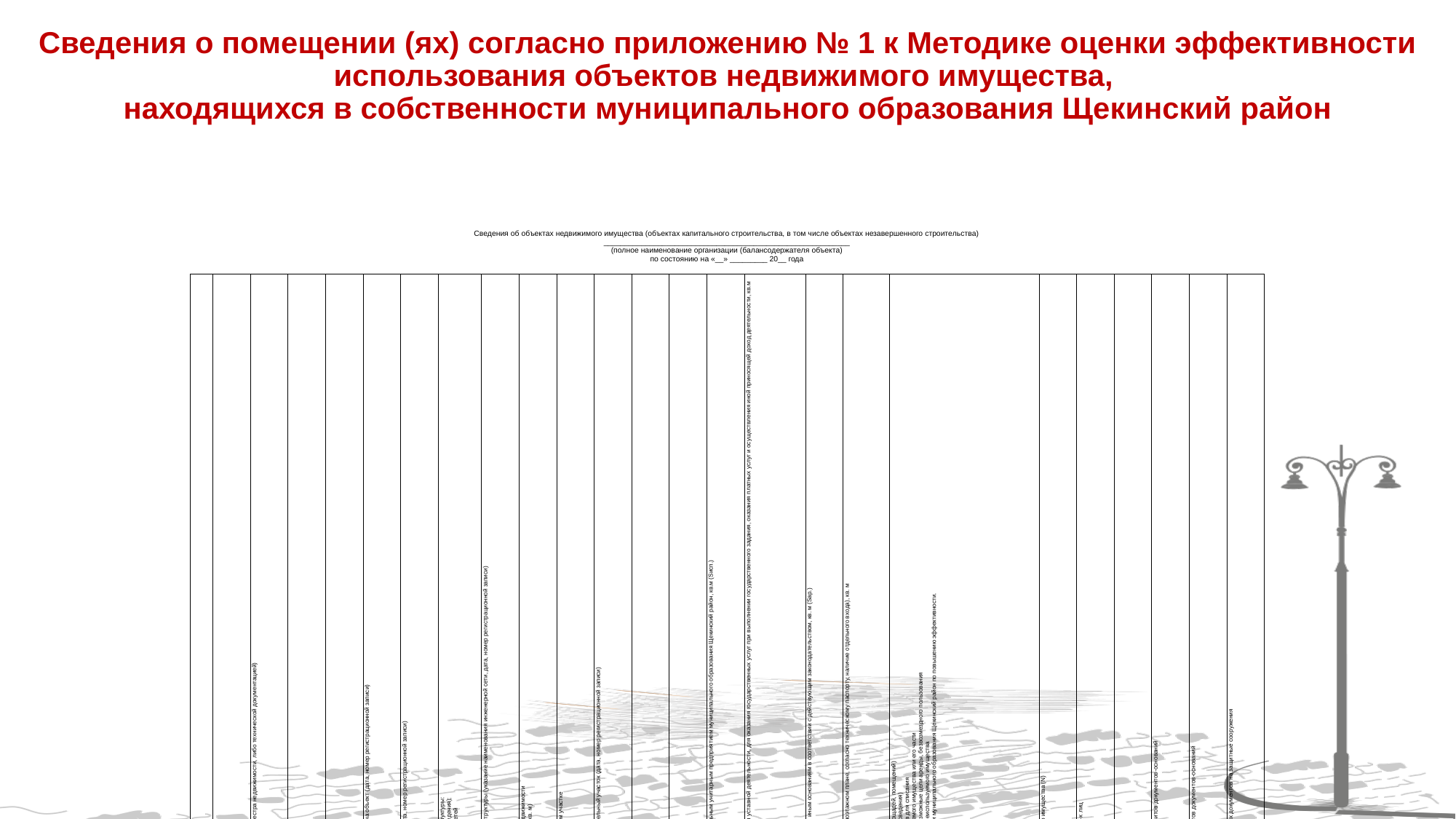

# Сведения о помещении (ях) согласно приложению № 1 к Методике оценки эффективности использования объектов недвижимого имущества, находящихся в собственности муниципального образования Щекинский район
| Сведения об объектах недвижимого имущества (объектах капитального строительства, в том числе объектах незавершенного строительства) \_\_\_\_\_\_\_\_\_\_\_\_\_\_\_\_\_\_\_\_\_\_\_\_\_\_\_\_\_\_\_\_\_\_\_\_\_\_\_\_\_\_\_\_\_\_\_\_\_\_\_\_\_\_\_\_\_\_\_ (полное наименование организации (балансодержателя объекта) по состоянию на «\_\_» \_\_\_\_\_\_\_\_\_ 20\_\_ года |  |  |  |  |  |  |  |  |  |  |  |  |  |  |  |  |  |  |  |  |  |  |  |  |
| --- | --- | --- | --- | --- | --- | --- | --- | --- | --- | --- | --- | --- | --- | --- | --- | --- | --- | --- | --- | --- | --- | --- | --- | --- |
| п/п | Кадастровый номер объекта недвижимости | Наименование объекта недвижимости (указывается в соответствии со сведениями Единого государственного реестра недвижимости, либо технической документацией) | Назначение объекта | Местонахождение объекта | Государственная регистрация права собственности за муниципальным образованием Щекинский район на объект (дата, номер регистрационной записи) | Государственная регистрация права оперативного управления, хозяйственного ведения (дата, номер регистрационной записи) | Сведения о наличии инженерных сетей коммунальной инфраструктуры: тепло-, водо-, газо- и электроснабжения, канализации (водоотведения); а также информация о состоянии имеющихся инженерных сетей | Государственная регистрация права собственности за муниципальным образованием Щекинский район на инженерные сети коммунальной инфраструктуры (указание наименования инженерной сети, дата, номер регистрационной записи) | Данные по земельному участку, на котором располагается объект недвижимости (кадастровый номер, разрешенное использование, площадь, кв. м) | Количество объектов недвижимости, расположенных на земельном участке | Государственная регистрация права собственности за муниципальным образованием Щекиснкий район на земельный участок (дата, номер регистрационной записи) | Общая площадь объекта, кв. м (Sобщ.) | Протяженность объекта, км | Площадь объекта недвижимого имущества, используемая муниципальным учреждением муниципального образования Щекинский район, муниципальным унитарным предприятием муниципального образования Щекинский район, кв.м (Sисп.) | Площадь объекта недвижимого имущества, используемая муниципальным учреждением муниципального образования Щекинский район, муниципальным унитарным предприятием муниципального образования Щекинский район для осуществления уставной деятельности, для оказания государственных услуг при выполнении государственного задания, оказания платных услуг и осуществления иной приносящей доход деятельности, кв.м (Sд.) | Площадь объекта недвижимого имущества, переданная в пользование третьим лицам по договорам аренды, безвозмездного пользования, иным основаниям в соответствии с действующим законодательством, кв. м (Sар.) | Площадь свободных (неиспользуемых) помещений (с подробным описанием состава неиспользуемого имущества (литер, этаж, номера на поэтажном плане, согласно техническому паспорту, наличие отдельного входа), кв. м | Описание физического состояния свободных (неиспользуемых) объектов (площадей, помещений) 1. Состояние (удовлетворительное, неудовлетворительное, иные сведения) 2. Пригодность к дальнейшему использованию, либо наличие признаков для списания 3. Описание возможности самостоятельного обособленного использования неиспользуемого имущества или его части 4. Возможные направления и виды использования пригодного для использования имущества, в том числе возможные цели аренды, безвозмездного пользования 5. Предложения балансодержателя по повышению эффективности использования неиспользуемого имущества 6. Иная информация об объектах, необходимая для формирования предложений функциональным отраслевыми органом администрации муниципального образования Щекинский район по повышению эффективности. | Расчет показателя эффективности использования объекта недвижимого имущества (N) | Сведения об ограничениях и обременениях объекта правами 3-х лиц | Количество арендаторов (пользователей) объекта | Отнесение к специализированному жилищному фонду (ДА/НЕТ), с указанием реквизитов документов-оснований | Принадлежность к памятникам истории и культуры (ДА/НЕТ), с указанием реквизитов документов-оснований | Отнесение к объектам гражданской обороны (ДА/НЕТ), с указанием наличия паспортов или иных документов на защитные сооружения |
| 1 | 2 | 3 | 4 | 5 | 6 | 7 | 8 | 9 | 10 | 11 | 12 | 13 | 14 | 15 | 16 | 17 | 18 | 19 | 20 | 21 | 22 | 23 | 24 | 25 |
| 1. |  |  |  |  |  |  |  |  |  |  |  |  |  |  |  |  |  | 1. 2. 3. 4. 5. |  |  |  |  |  |  |
| 2. |  |  |  |  |  |  |  |  |  |  |  |  |  |  |  |  |  | 1. 2. 3. 4. 5. |  |  |  |  |  |  |
| … |  |  |  |  |  |  |  |  |  |  |  |  |  |  |  |  |  | … |  |  |  |  |  |  |
|  |  |  |  |  |  |  |  |  |  |  |  |  |  |  |  |  |  |  |  |  |  |  |  |  |
|  |  |  |  |  |  |  |  |  |  |  |  |  |  |  |  |  |  |  |  |  |  |  |  |  |
| Данные, отраженные в форме, подтверждаем: Руководитель организации (балансодержателя объекта): \_\_\_\_\_\_\_\_\_\_\_\_\_\_\_\_\_\_\_\_\_\_ \_\_\_\_\_\_\_\_\_\_\_\_\_\_\_\_\_\_\_ /\_\_\_\_\_\_\_\_\_\_\_\_\_\_\_\_\_\_\_\_\_\_/ (должность) (подпись) (Ф.И.О.) Главный бухгалтер организации (балансодержателя объекта): \_\_\_\_\_\_\_\_\_\_\_\_\_\_\_\_\_\_\_\_\_\_ \_\_\_\_\_\_\_\_\_\_\_\_\_\_\_\_\_\_\_ /\_\_\_\_\_\_\_\_\_\_\_\_\_\_\_\_\_\_\_\_\_\_/ (должность) (подпись) (Ф.И.О.) |  |  |  |  |  |  |  |  |  |  |  |  |  |  |  |  |  |  |  |  |  |  |  |  |